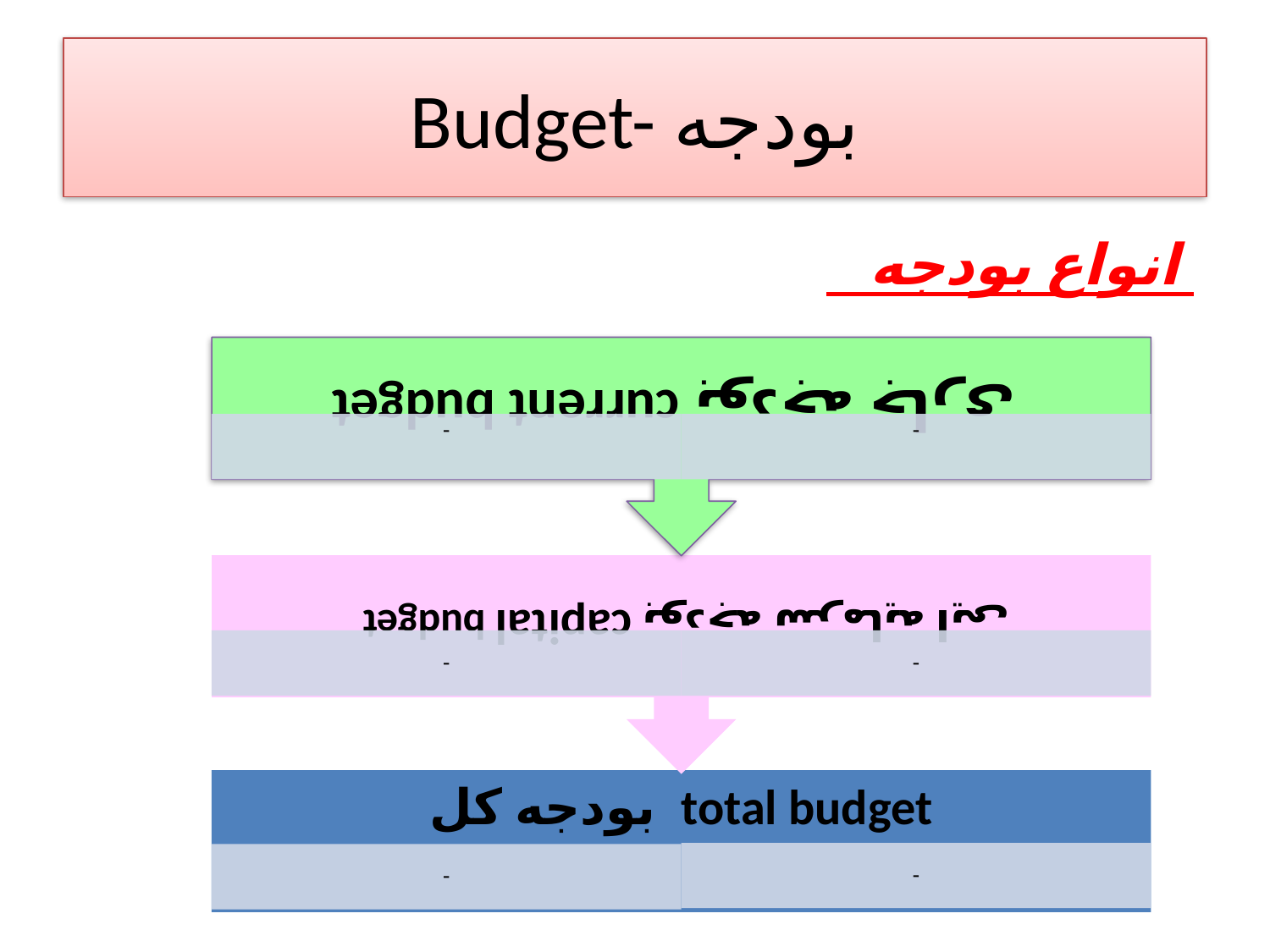

# Budget- بودجه
   انواع بودجه

بودجه کل  total budget
-
-
بودجه سرمایه ایی capital budget
-
-
  بودجه جاری current budget
-

-